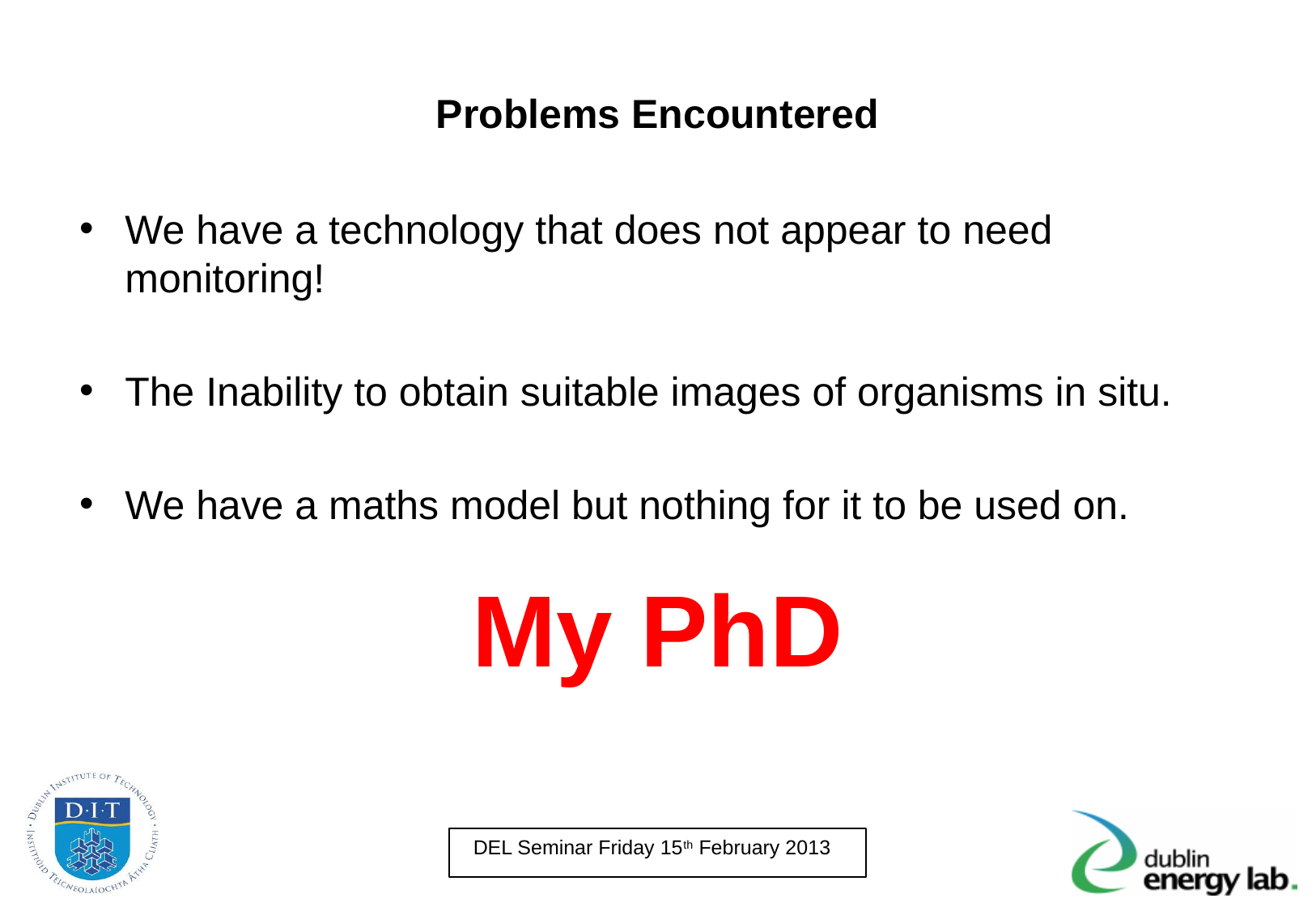

# Problems Encountered
We have a technology that does not appear to need monitoring!

The Inability to obtain suitable images of organisms in situ.

We have a maths model but nothing for it to be used on.

My PhD
DEL Seminar Friday 15th February 2013